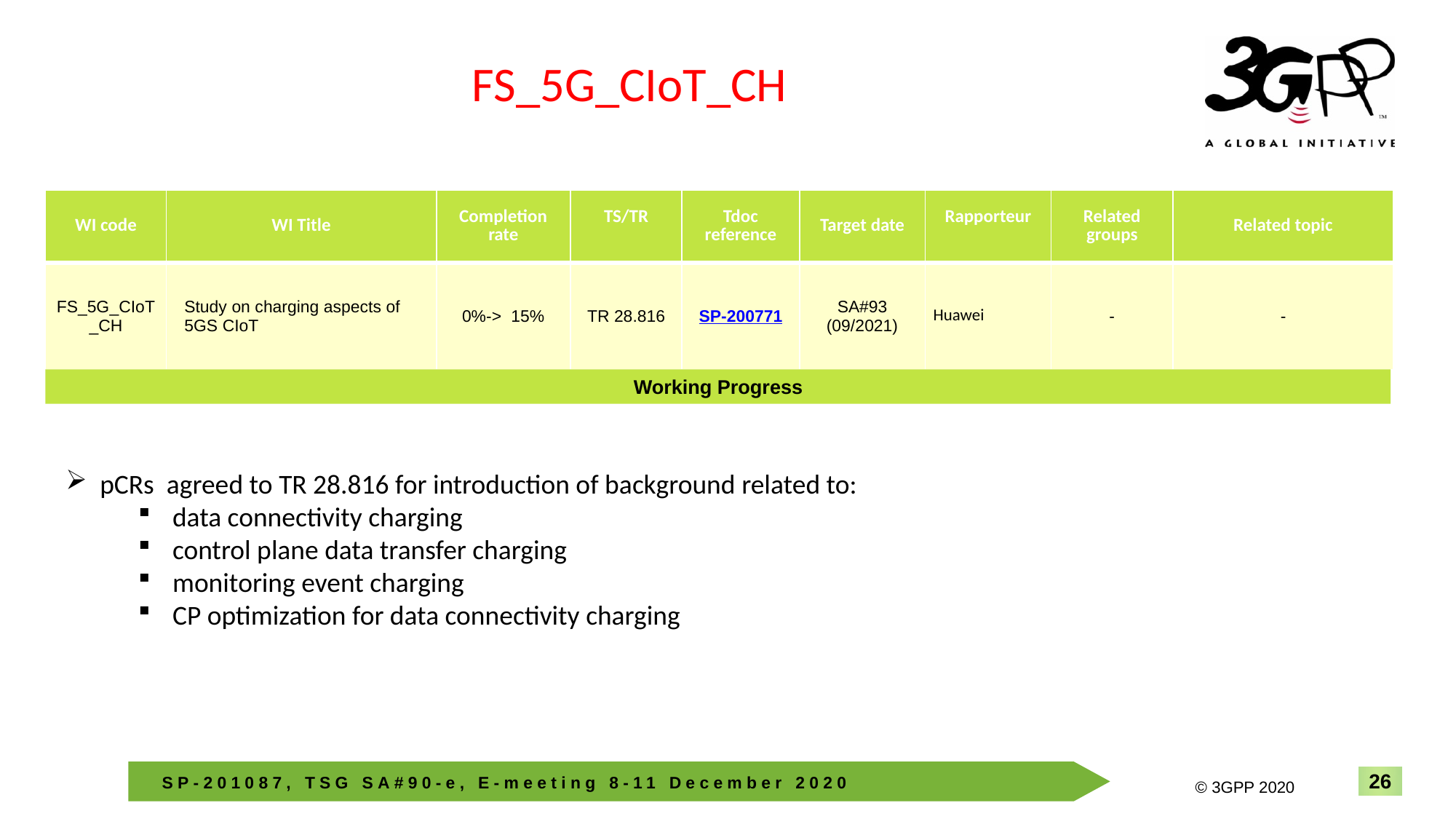

FS_5G_CIoT_CH
| WI code | WI Title | Completion rate | TS/TR | Tdoc reference | Target date | Rapporteur | Related groups | Related topic |
| --- | --- | --- | --- | --- | --- | --- | --- | --- |
| FS\_5G\_CIoT\_CH | Study on charging aspects of 5GS CIoT | 0%-> 15% | TR 28.816 | SP-200771 | SA#93 (09/2021) | Huawei | - | - |
Working Progress
pCRs  agreed to TR 28.816 for introduction of background related to:
data connectivity charging
control plane data transfer charging
monitoring event charging
CP optimization for data connectivity charging